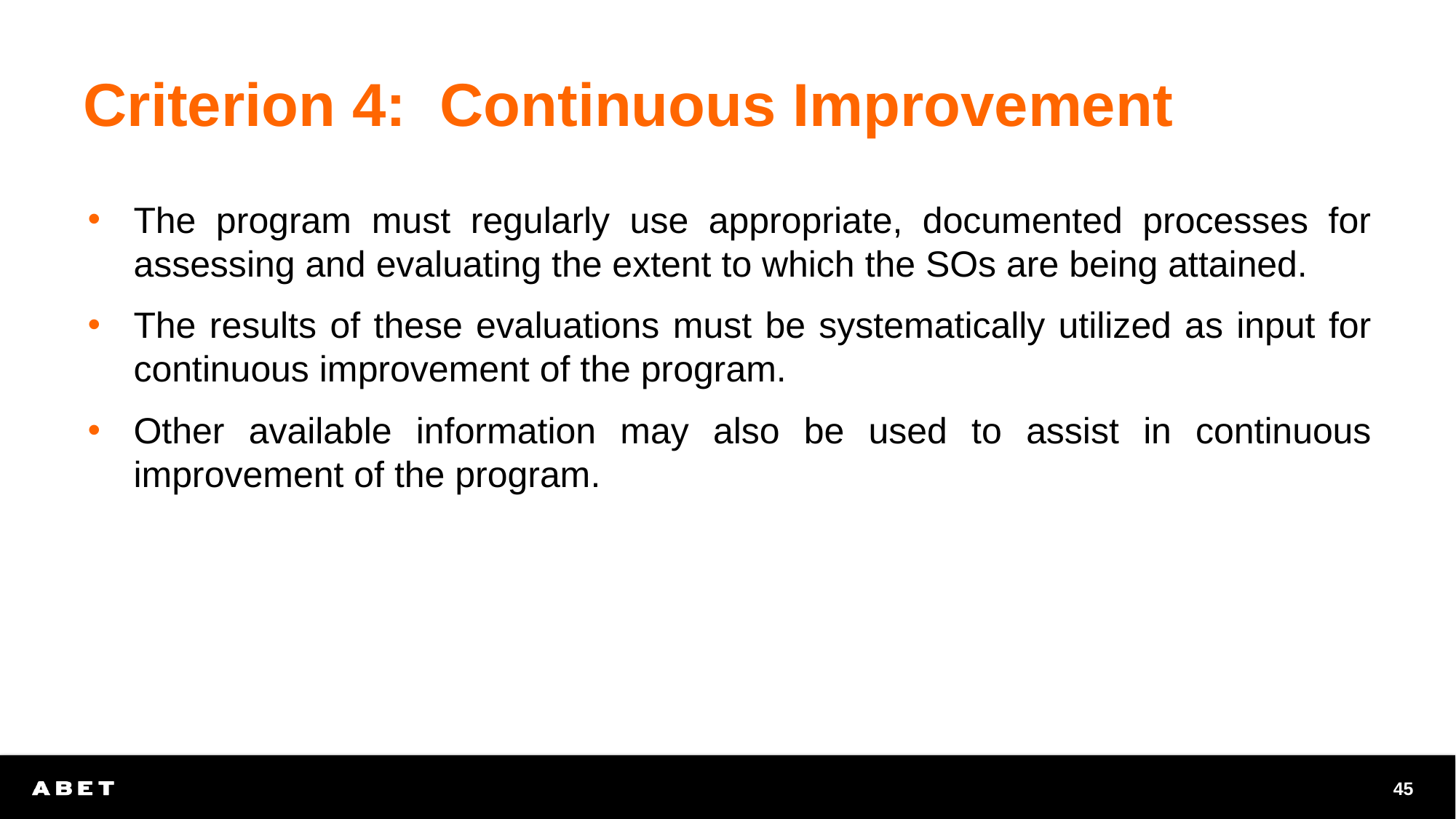

# Criterion 4:  Continuous Improvement
The program must regularly use appropriate, documented processes for assessing and evaluating the extent to which the SOs are being attained.
The results of these evaluations must be systematically utilized as input for continuous improvement of the program.
Other available information may also be used to assist in continuous improvement of the program.